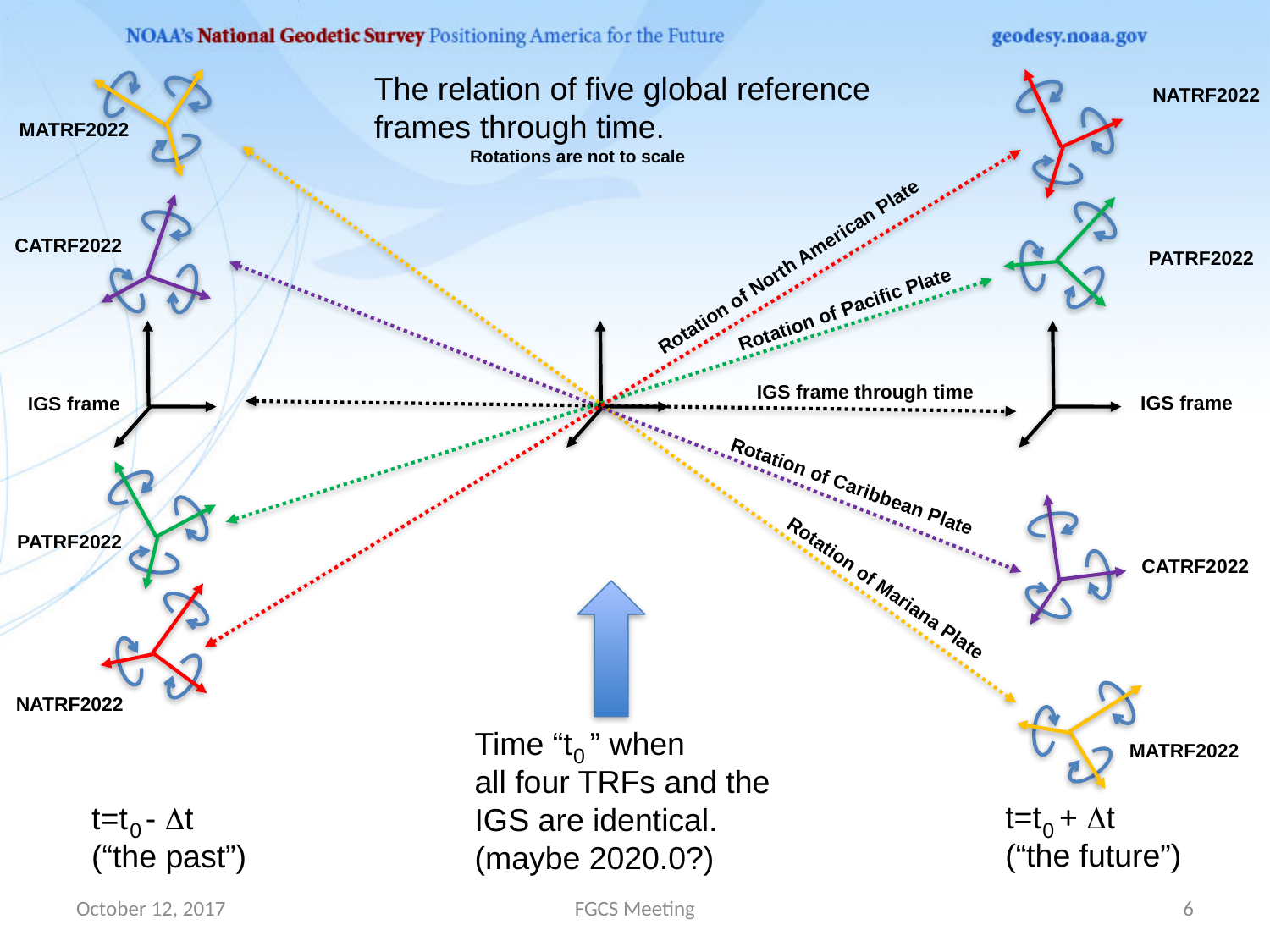

The relation of five global reference
frames through time.
NATRF2022
MATRF2022
Rotations are not to scale

CATRF2022
Rotation of North American Plate
PATRF2022
Rotation of Pacific Plate
IGS frame through time
IGS frame
IGS frame

Rotation of Caribbean Plate

PATRF2022
CATRF2022
Rotation of Mariana Plate

NATRF2022
Time “t  ” when
all four TRFs and the
IGS are identical.
(maybe 2020.0?)
0
MATRF2022
t=t  + Δt
(“the future”)
0
t=t  - Δt
(“the past”)
0
October 12, 2017
FGCS Meeting
6